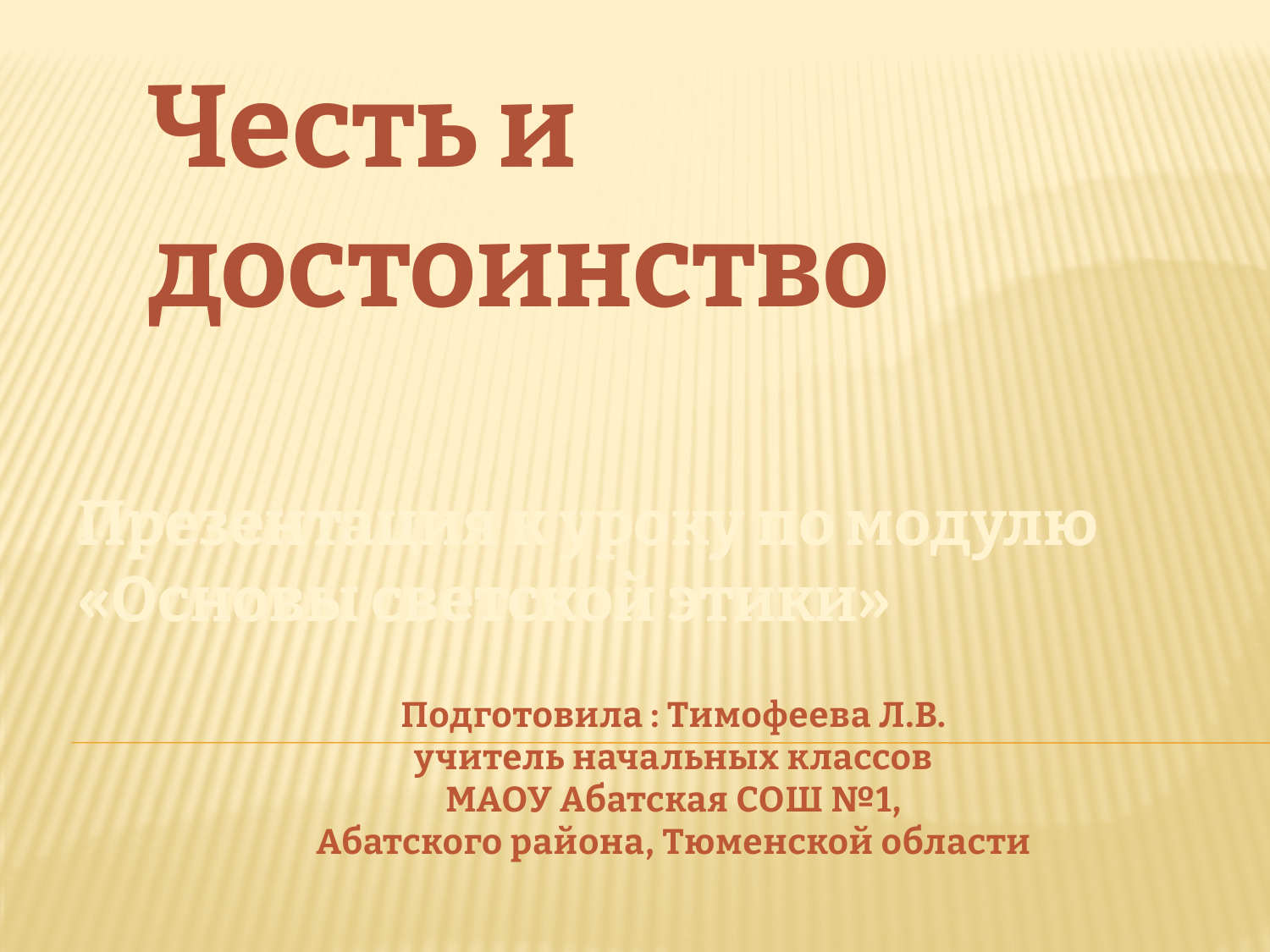

Честь и достоинство
# Презентация к уроку по модулю «Основы светской этики»
Подготовила : Тимофеева Л.В.
учитель начальных классов
МАОУ Абатская СОШ №1,
Абатского района, Тюменской области